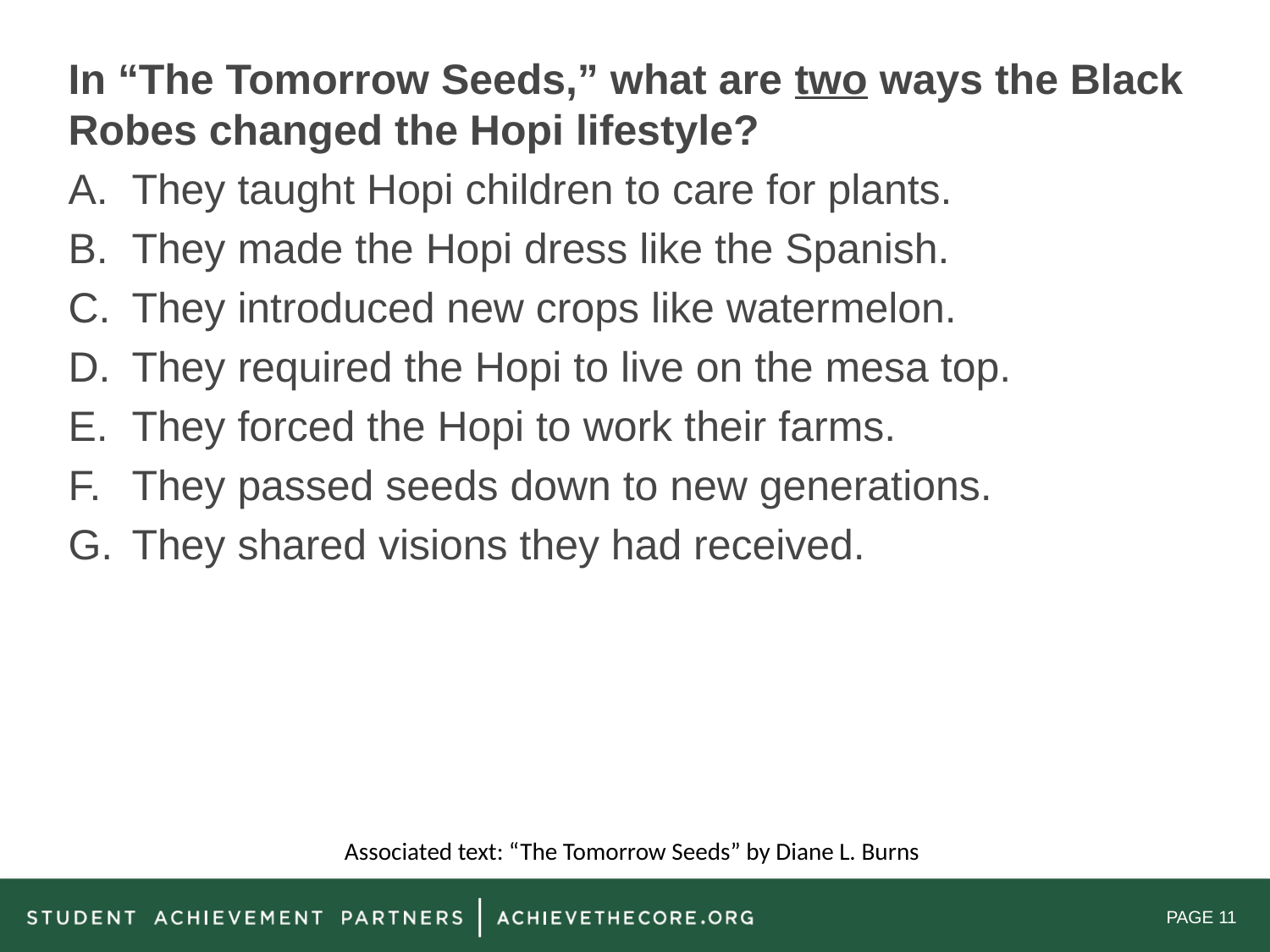

In “The Tomorrow Seeds,” what are two ways the Black Robes changed the Hopi lifestyle?
They taught Hopi children to care for plants.
They made the Hopi dress like the Spanish.
They introduced new crops like watermelon.
They required the Hopi to live on the mesa top.
They forced the Hopi to work their farms.
They passed seeds down to new generations.
They shared visions they had received.
Associated text: “The Tomorrow Seeds” by Diane L. Burns